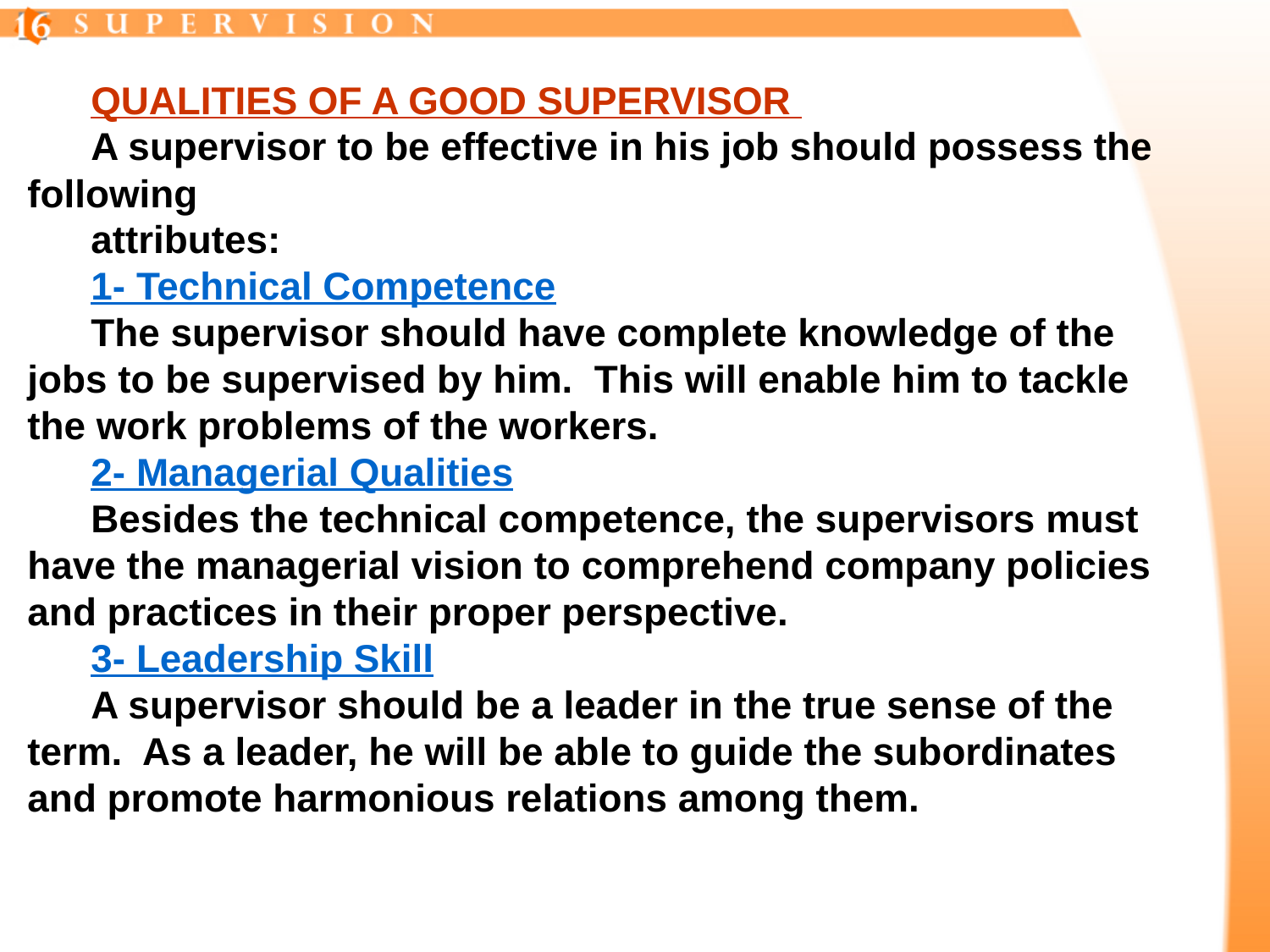

QUALITIES OF A GOOD SUPERVISOR
A supervisor to be effective in his job should possess the following
attributes:
1- Technical Competence
The supervisor should have complete knowledge of the jobs to be supervised by him.  This will enable him to tackle the work problems of the workers.
2- Managerial Qualities
Besides the technical competence, the supervisors must have the managerial vision to comprehend company policies and practices in their proper perspective.
3- Leadership Skill
A supervisor should be a leader in the true sense of the term.  As a leader, he will be able to guide the subordinates and promote harmonious relations among them.